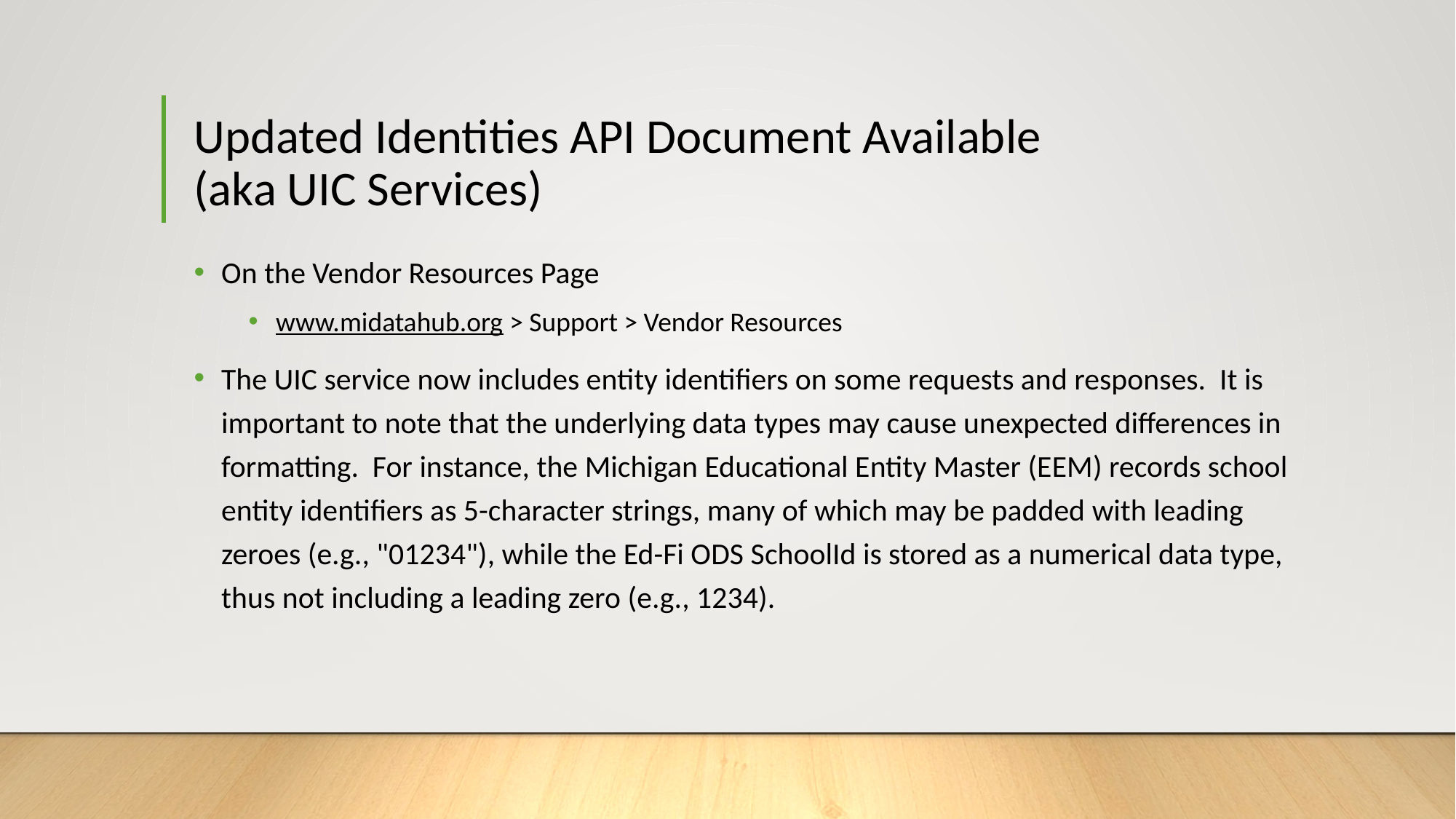

# Updated Identities API Document Available (aka UIC Services)
On the Vendor Resources Page
www.midatahub.org > Support > Vendor Resources
The UIC service now includes entity identifiers on some requests and responses.  It is important to note that the underlying data types may cause unexpected differences in formatting.  For instance, the Michigan Educational Entity Master (EEM) records school entity identifiers as 5-character strings, many of which may be padded with leading zeroes (e.g., "01234"), while the Ed-Fi ODS SchoolId is stored as a numerical data type, thus not including a leading zero (e.g., 1234).